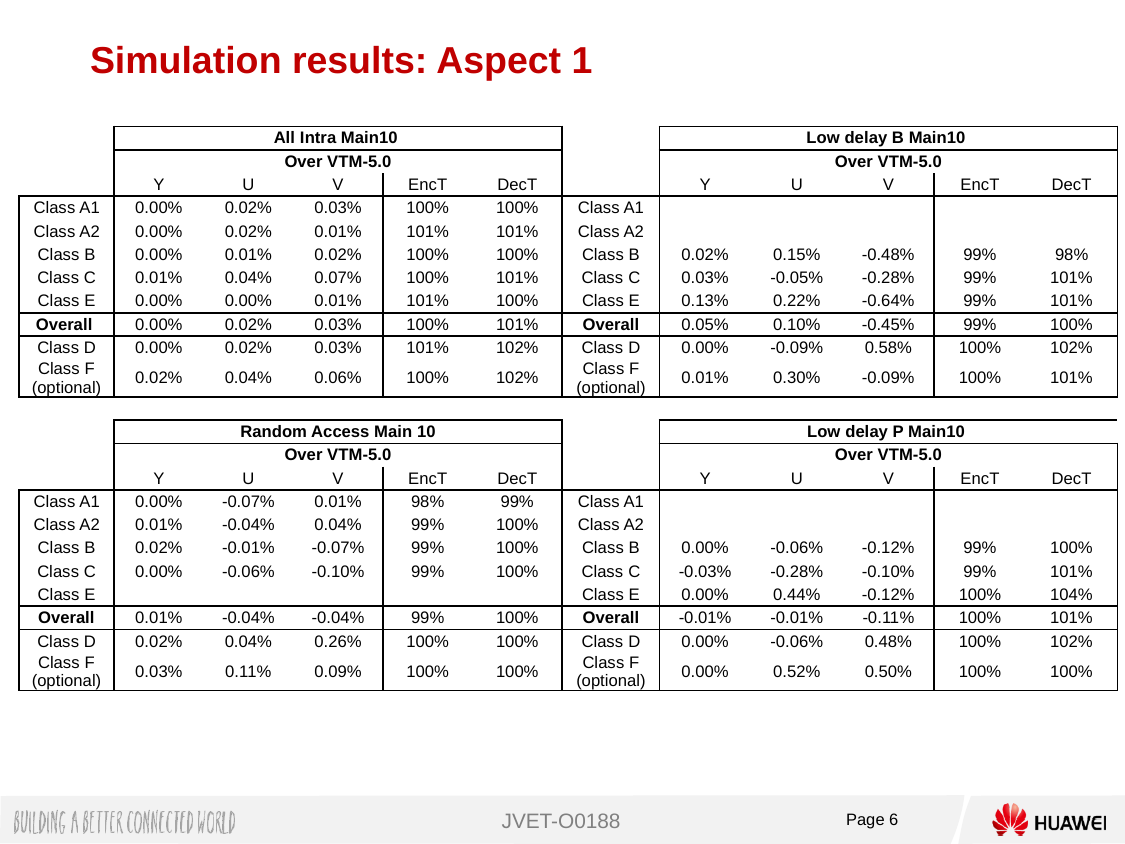

Simulation results: Aspect 1

|  | All Intra Main10 |  |  |  |  |
| --- | --- | --- | --- | --- | --- |
|  | Over VTM-5.0 |  |  |  |  |
|  | Y | U | V | EncT | DecT |
| Class A1 | 0.00% | 0.02% | 0.03% | 100% | 100% |
| Class A2 | 0.00% | 0.02% | 0.01% | 101% | 101% |
| Class B | 0.00% | 0.01% | 0.02% | 100% | 100% |
| Class C | 0.01% | 0.04% | 0.07% | 100% | 101% |
| Class E | 0.00% | 0.00% | 0.01% | 101% | 100% |
| Overall | 0.00% | 0.02% | 0.03% | 100% | 101% |
| Class D | 0.00% | 0.02% | 0.03% | 101% | 102% |
| Class F (optional) | 0.02% | 0.04% | 0.06% | 100% | 102% |
|  |  |  |  |  |  |
|  | Random Access Main 10 |  |  |  |  |
|  | Over VTM-5.0 |  |  |  |  |
|  | Y | U | V | EncT | DecT |
| Class A1 | 0.00% | -0.07% | 0.01% | 98% | 99% |
| Class A2 | 0.01% | -0.04% | 0.04% | 99% | 100% |
| Class B | 0.02% | -0.01% | -0.07% | 99% | 100% |
| Class C | 0.00% | -0.06% | -0.10% | 99% | 100% |
| Class E |  |  |  |  |  |
| Overall | 0.01% | -0.04% | -0.04% | 99% | 100% |
| Class D | 0.02% | 0.04% | 0.26% | 100% | 100% |
| Class F (optional) | 0.03% | 0.11% | 0.09% | 100% | 100% |
|  | Low delay B Main10 |  |  |  |  |
| --- | --- | --- | --- | --- | --- |
|  | Over VTM-5.0 |  |  |  |  |
|  | Y | U | V | EncT | DecT |
| Class A1 |  |  |  |  |  |
| Class A2 |  |  |  |  |  |
| Class B | 0.02% | 0.15% | -0.48% | 99% | 98% |
| Class C | 0.03% | -0.05% | -0.28% | 99% | 101% |
| Class E | 0.13% | 0.22% | -0.64% | 99% | 101% |
| Overall | 0.05% | 0.10% | -0.45% | 99% | 100% |
| Class D | 0.00% | -0.09% | 0.58% | 100% | 102% |
| Class F (optional) | 0.01% | 0.30% | -0.09% | 100% | 101% |
|  |  |  |  |  |  |
|  | Low delay P Main10 |  |  |  |  |
|  | Over VTM-5.0 |  |  |  |  |
|  | Y | U | V | EncT | DecT |
| Class A1 |  |  |  |  |  |
| Class A2 |  |  |  |  |  |
| Class B | 0.00% | -0.06% | -0.12% | 99% | 100% |
| Class C | -0.03% | -0.28% | -0.10% | 99% | 101% |
| Class E | 0.00% | 0.44% | -0.12% | 100% | 104% |
| Overall | -0.01% | -0.01% | -0.11% | 100% | 101% |
| Class D | 0.00% | -0.06% | 0.48% | 100% | 102% |
| Class F (optional) | 0.00% | 0.52% | 0.50% | 100% | 100% |